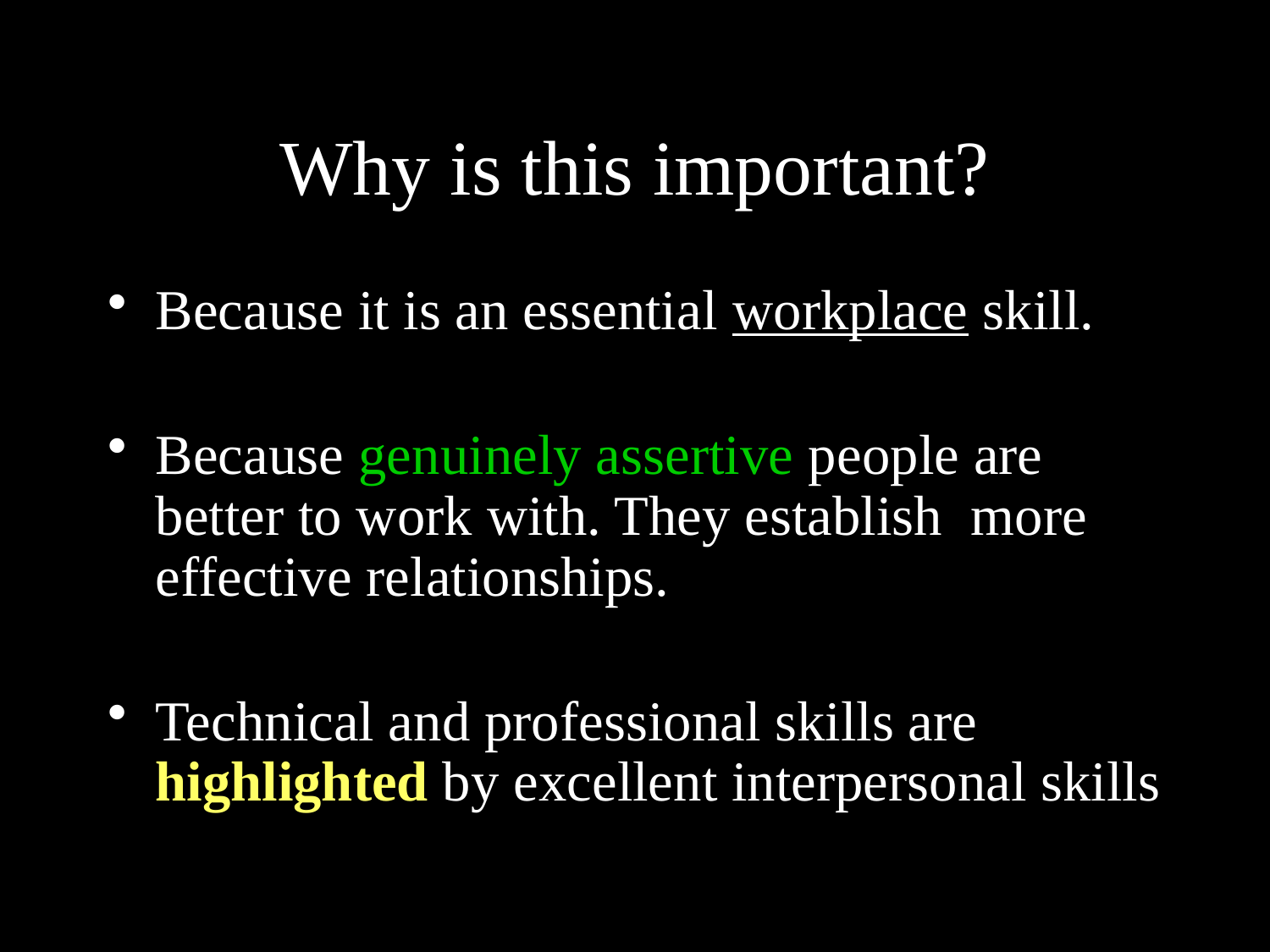

# Why is this important?
Because it is an essential workplace skill.

Because genuinely assertive people are better to work with. They establish  more effective relationships.

Technical and professional skills are highlighted by excellent interpersonal skills